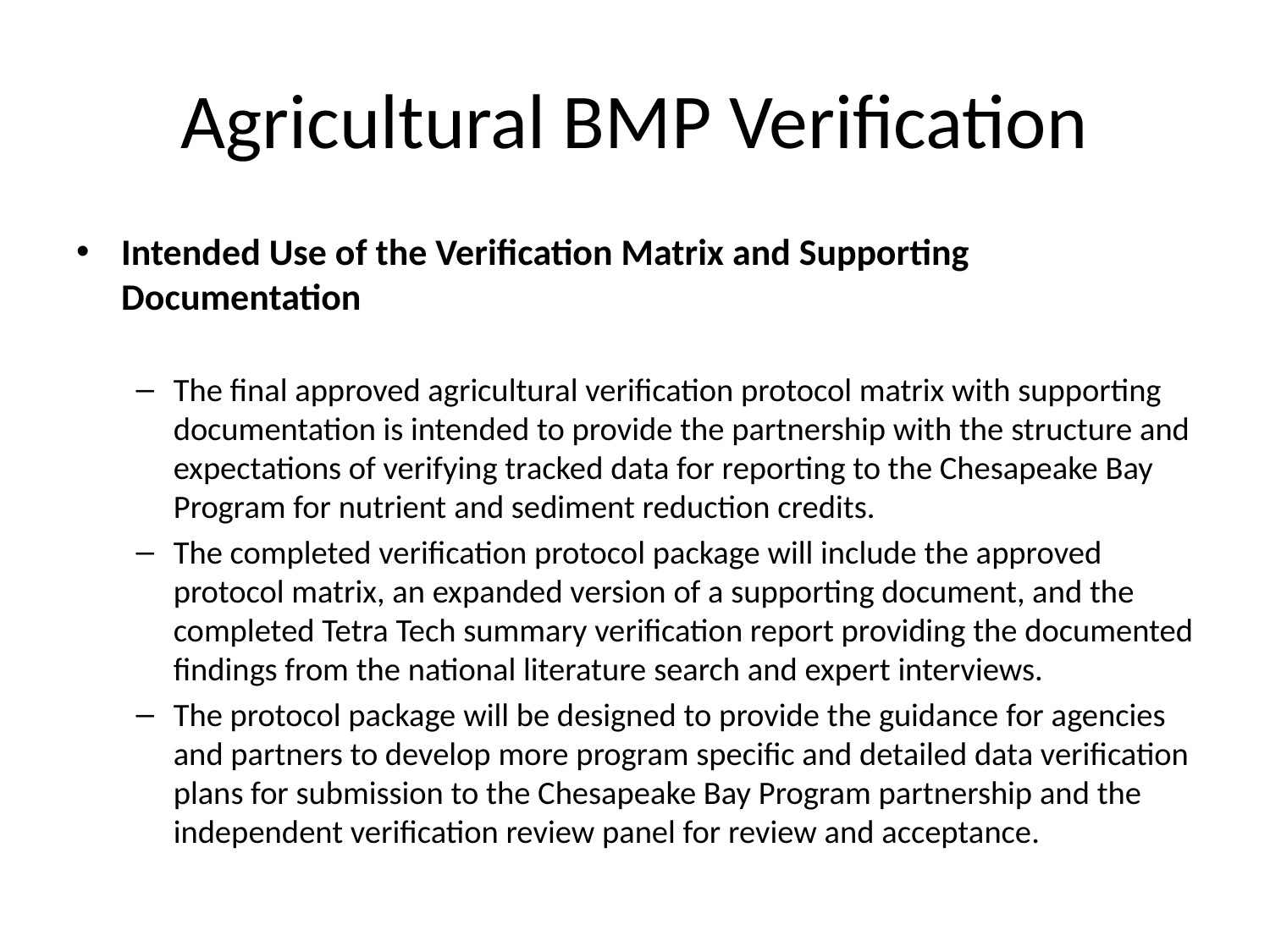

# Agricultural BMP Verification
Intended Use of the Verification Matrix and Supporting Documentation
The final approved agricultural verification protocol matrix with supporting documentation is intended to provide the partnership with the structure and expectations of verifying tracked data for reporting to the Chesapeake Bay Program for nutrient and sediment reduction credits.
The completed verification protocol package will include the approved protocol matrix, an expanded version of a supporting document, and the completed Tetra Tech summary verification report providing the documented findings from the national literature search and expert interviews.
The protocol package will be designed to provide the guidance for agencies and partners to develop more program specific and detailed data verification plans for submission to the Chesapeake Bay Program partnership and the independent verification review panel for review and acceptance.